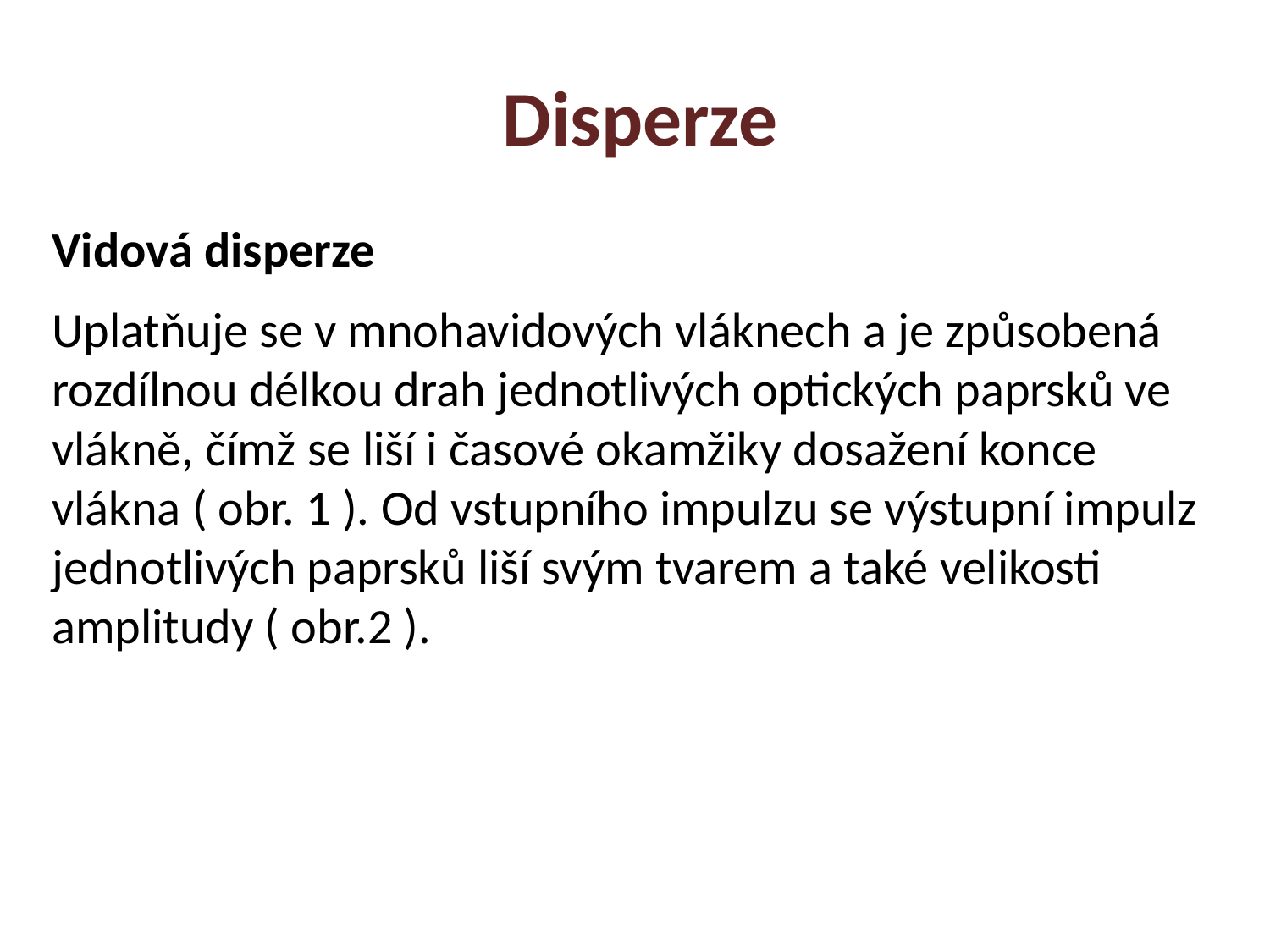

Disperze
Vidová disperze
Uplatňuje se v mnohavidových vláknech a je způsobená rozdílnou délkou drah jednotlivých optických paprsků ve vlákně, čímž se liší i časové okamžiky dosažení konce vlákna ( obr. 1 ). Od vstupního impulzu se výstupní impulz jednotlivých paprsků liší svým tvarem a také velikosti amplitudy ( obr.2 ).